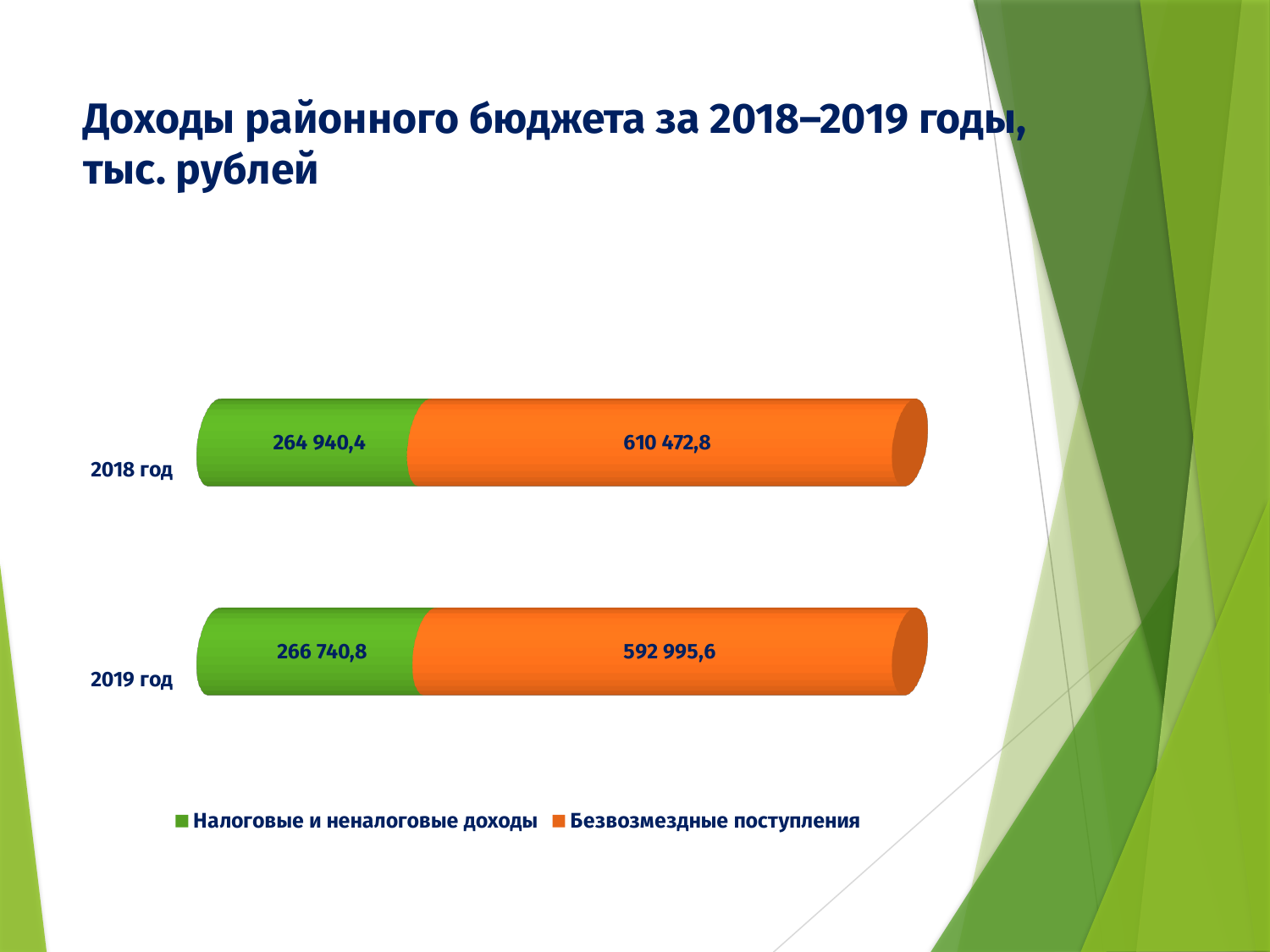

# Доходы районного бюджета за 2018–2019 годы, тыс. рублей

[unsupported chart]